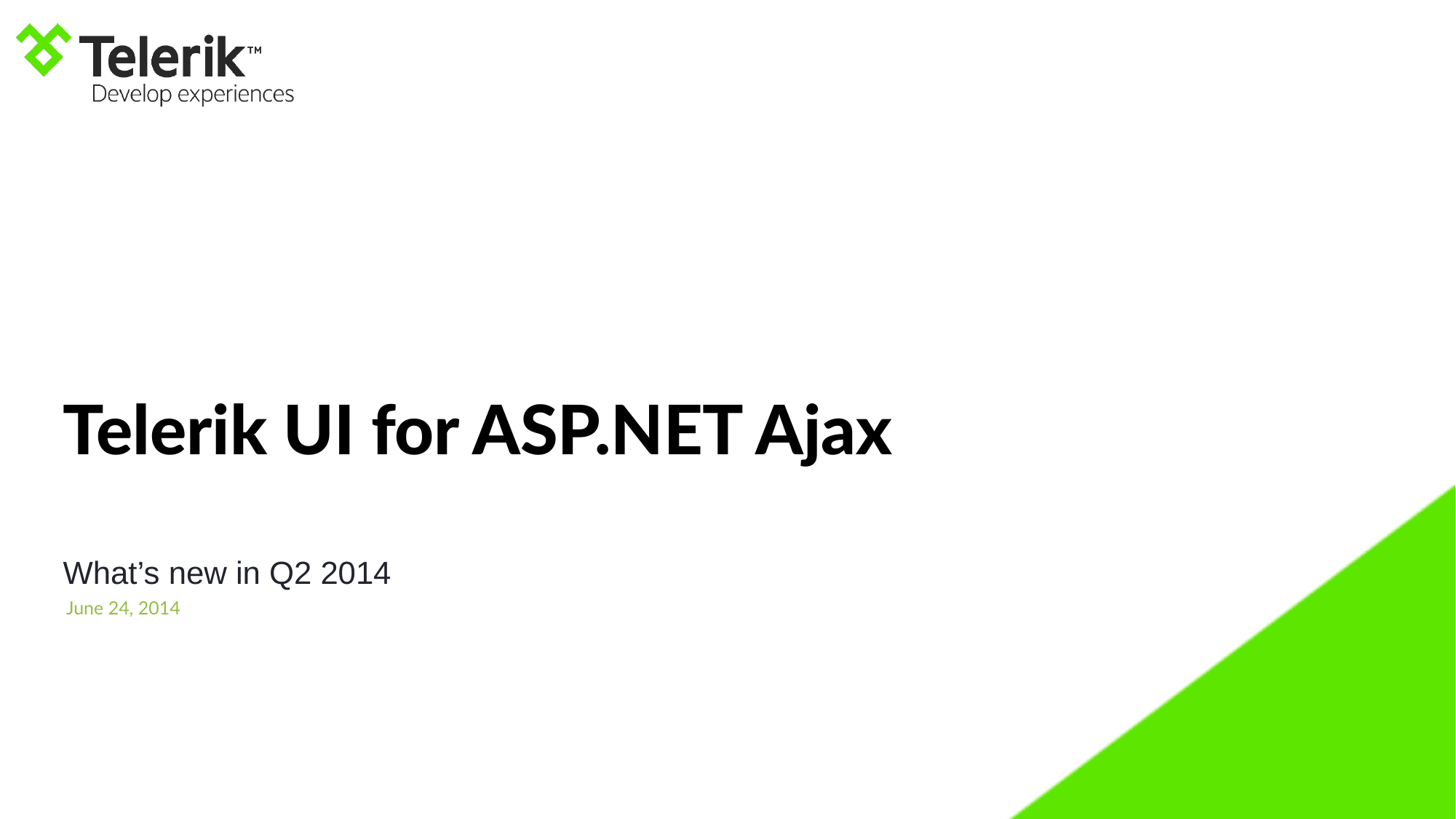

# Telerik UI for ASP.NET Ajax
What’s new in Q2 2014
June 24, 2014